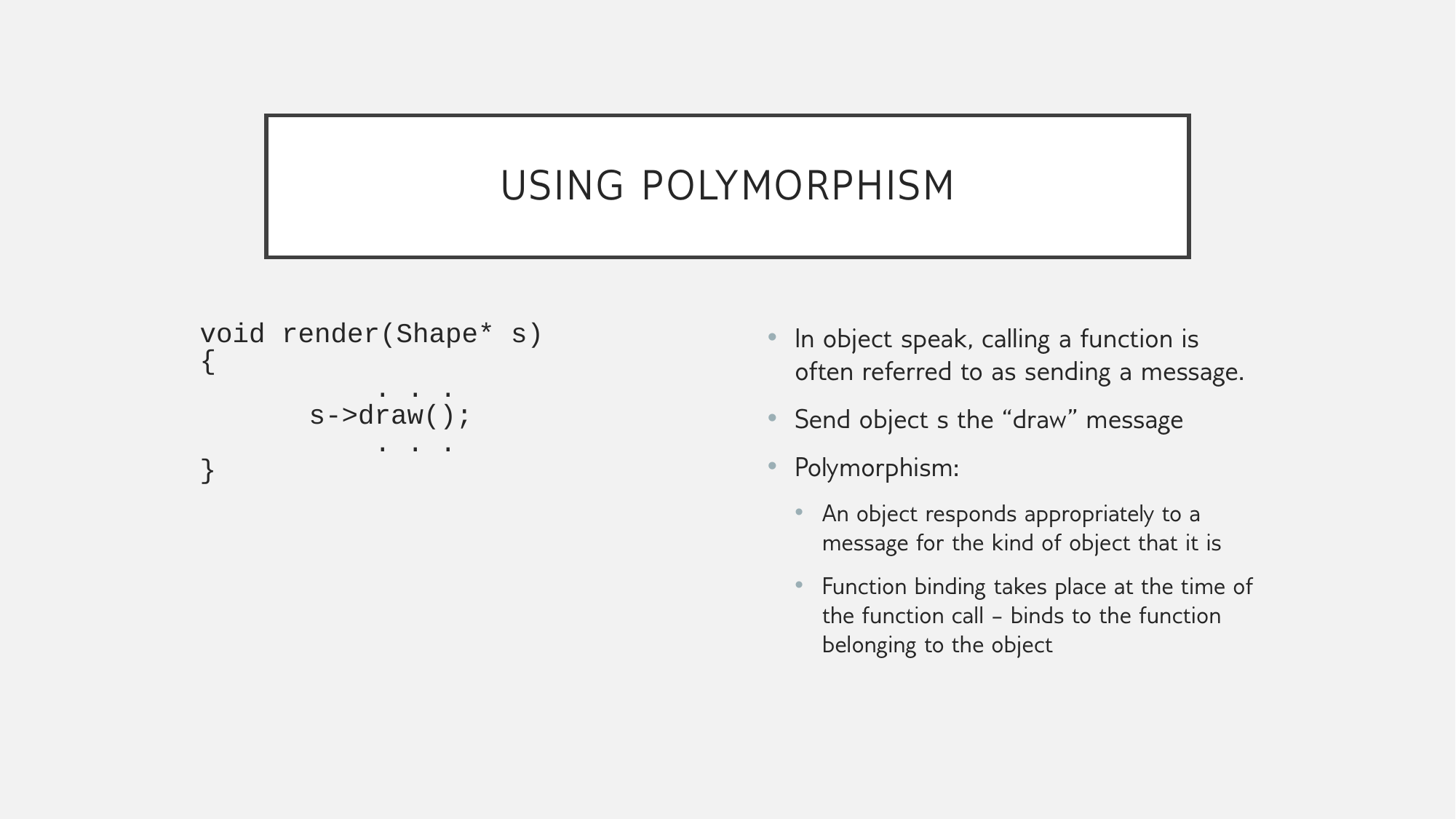

# Using Polymorphism
void render(Shape* s)
{
	    . . .
	s->draw();
	    . . .
}
In object speak, calling a function is often referred to as sending a message.
Send object s the “draw” message
Polymorphism:
An object responds appropriately to a message for the kind of object that it is
Function binding takes place at the time of the function call – binds to the function belonging to the object